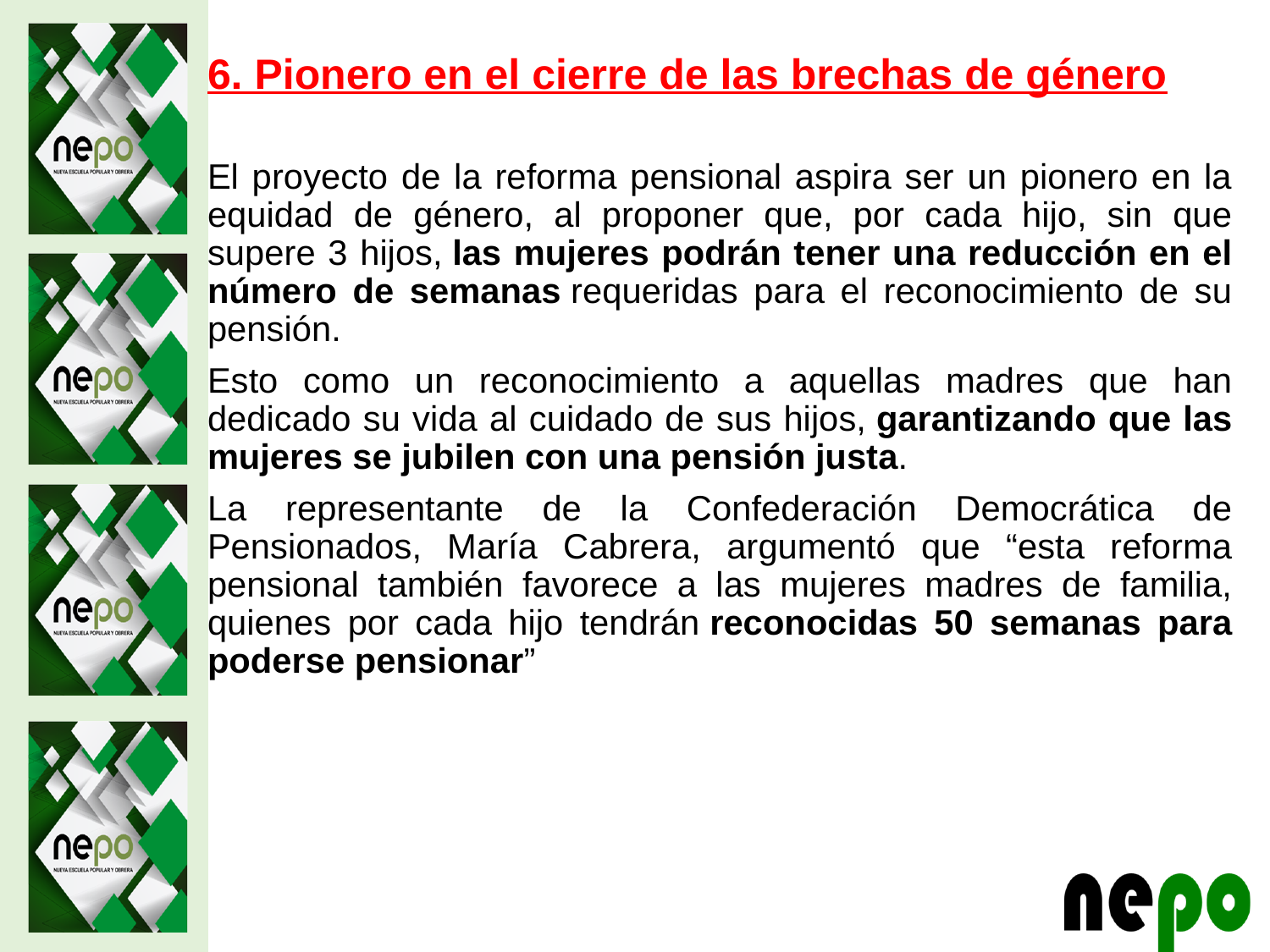

6. Pionero en el cierre de las brechas de género

El proyecto de la reforma pensional aspira ser un pionero en la equidad de género, al proponer que, por cada hijo, sin que supere 3 hijos, las mujeres podrán tener una reducción en el número de semanas requeridas para el reconocimiento de su pensión.
Esto como un reconocimiento a aquellas madres que han dedicado su vida al cuidado de sus hijos, garantizando que las mujeres se jubilen con una pensión justa.
La representante de la Confederación Democrática de Pensionados, María Cabrera, argumentó que “esta reforma pensional también favorece a las mujeres madres de familia, quienes por cada hijo tendrán reconocidas 50 semanas para poderse pensionar”